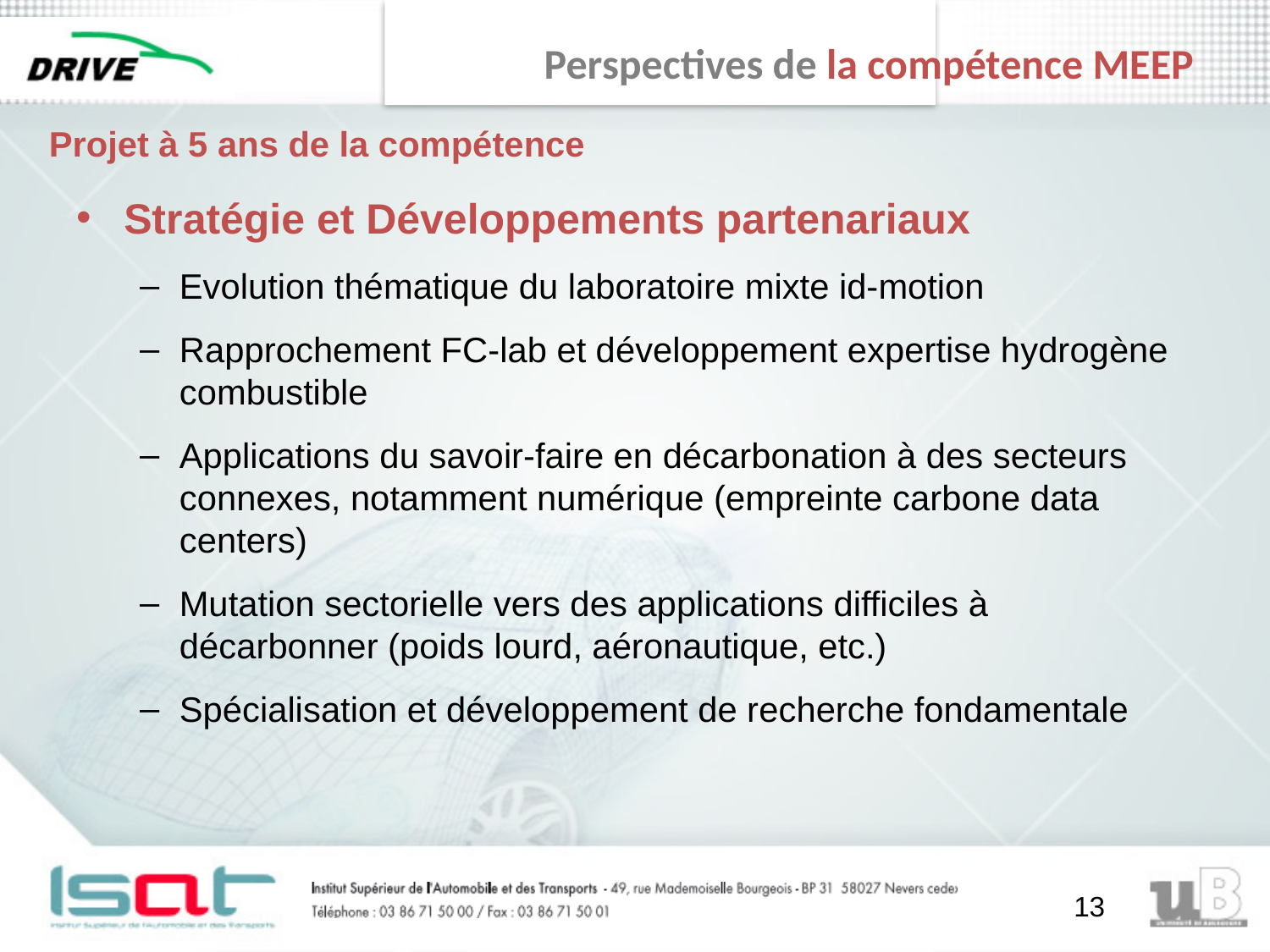

# Perspectives de la compétence MEEP
Projet à 5 ans de la compétence
Stratégie et Développements partenariaux
Evolution thématique du laboratoire mixte id-motion
Rapprochement FC-lab et développement expertise hydrogène combustible
Applications du savoir-faire en décarbonation à des secteurs connexes, notamment numérique (empreinte carbone data centers)
Mutation sectorielle vers des applications difficiles à décarbonner (poids lourd, aéronautique, etc.)
Spécialisation et développement de recherche fondamentale